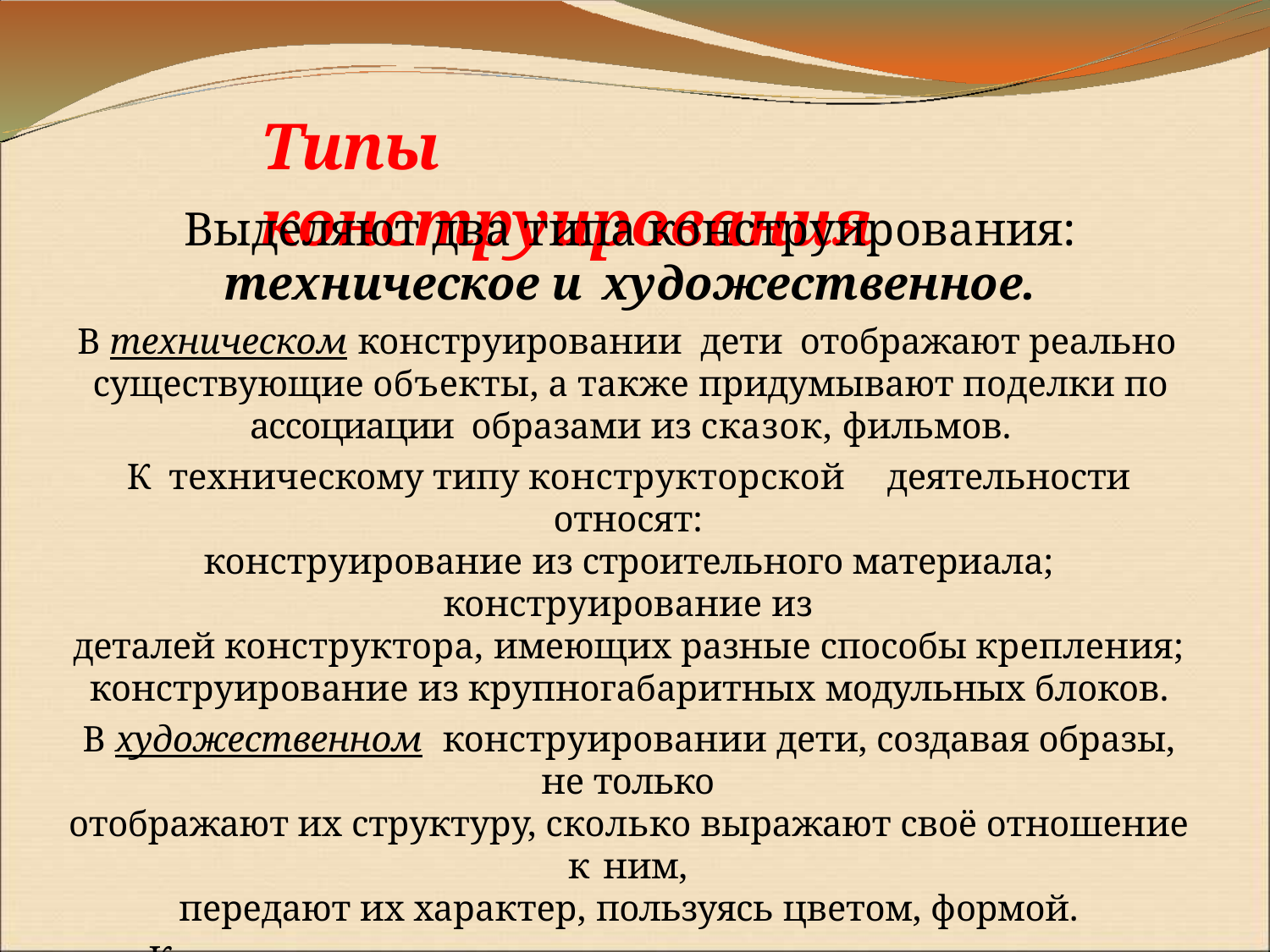

# Типы конструирования
Выделяют два типа конструирования: техническое и  художественное.
В техническом конструировании  дети отображают реально  существующие объекты, а также придумывают поделки по ассоциации  образами из сказок, фильмов.
К техническому типу конструкторской	деятельности относят:
конструирование из строительного материала; конструирование из
деталей конструктора, имеющих разные способы крепления;
конструирование из крупногабаритных модульных блоков.
В художественном конструировании дети, создавая образы, не только
отображают их структуру, сколько выражают своё отношение к ним,
передают их характер, пользуясь цветом, формой.
К художественному типу конструирования относятся конструирование
из бумаги и конструирование из природного материала.